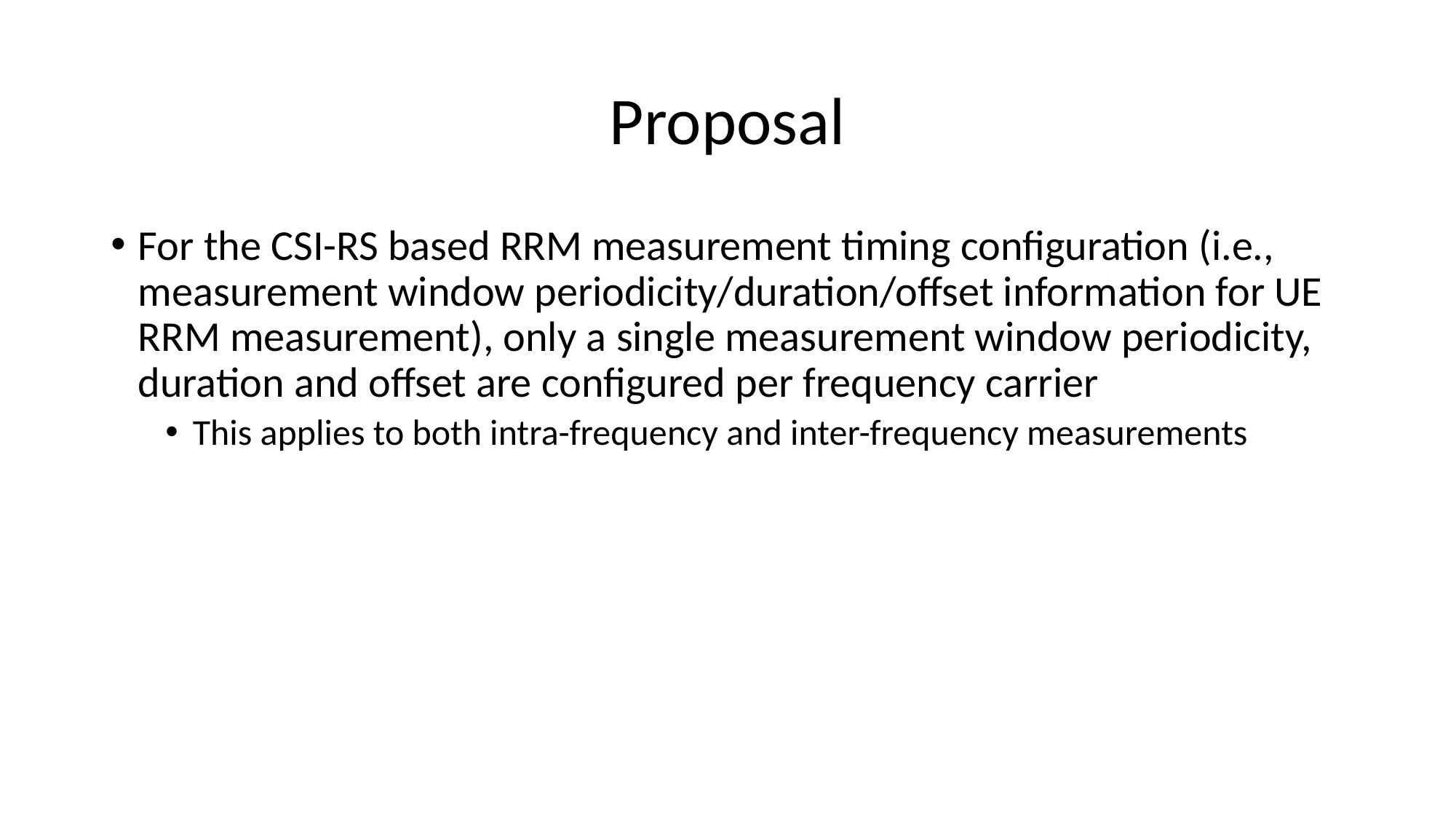

# Proposal
For the CSI-RS based RRM measurement timing configuration (i.e., measurement window periodicity/duration/offset information for UE RRM measurement), only a single measurement window periodicity, duration and offset are configured per frequency carrier
This applies to both intra-frequency and inter-frequency measurements